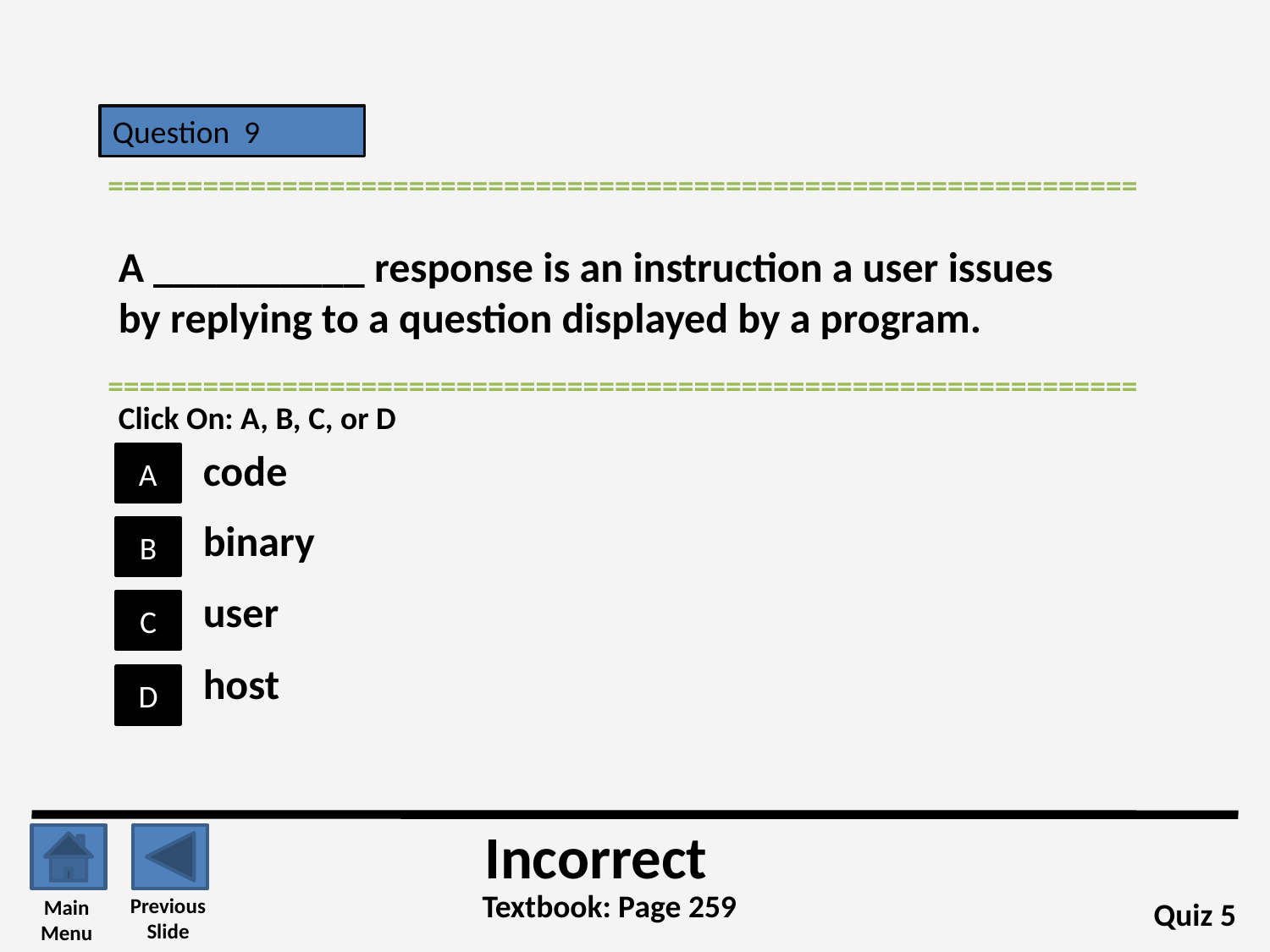

Question  9
=================================================================
A __________ response is an instruction a user issues by replying to a question displayed by a program.
=================================================================
Click On: A, B, C, or D
code
A
binary
B
user
C
host
D
Incorrect

Textbook: Page 259
Previous
Slide
Main
Menu
Quiz 5